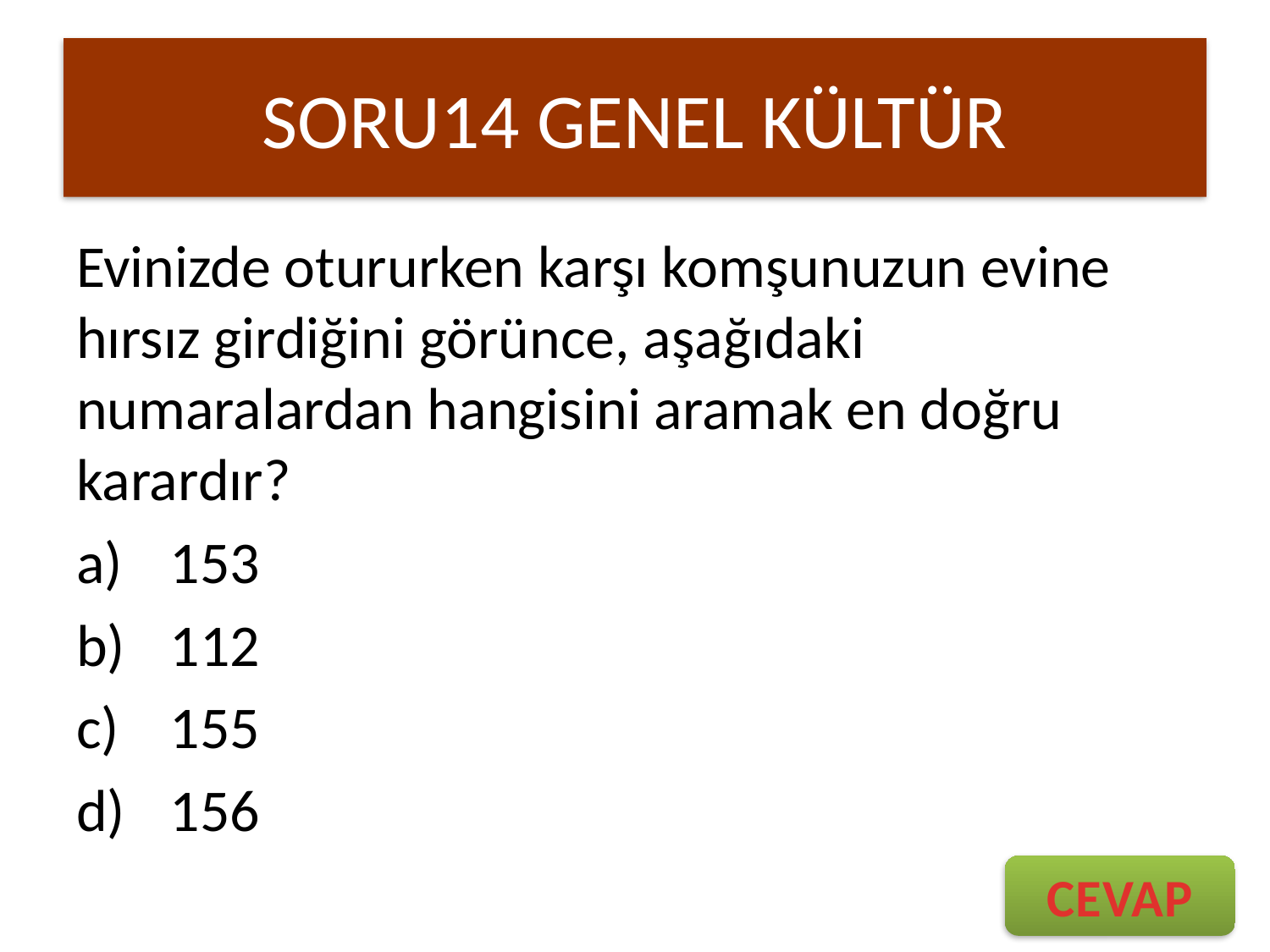

# SORU14 GENEL KÜLTÜR
Evinizde otururken karşı komşunuzun evine hırsız girdiğini görünce, aşağıdaki numaralardan hangisini aramak en doğru karardır?
153
112
155
156

CEVAP